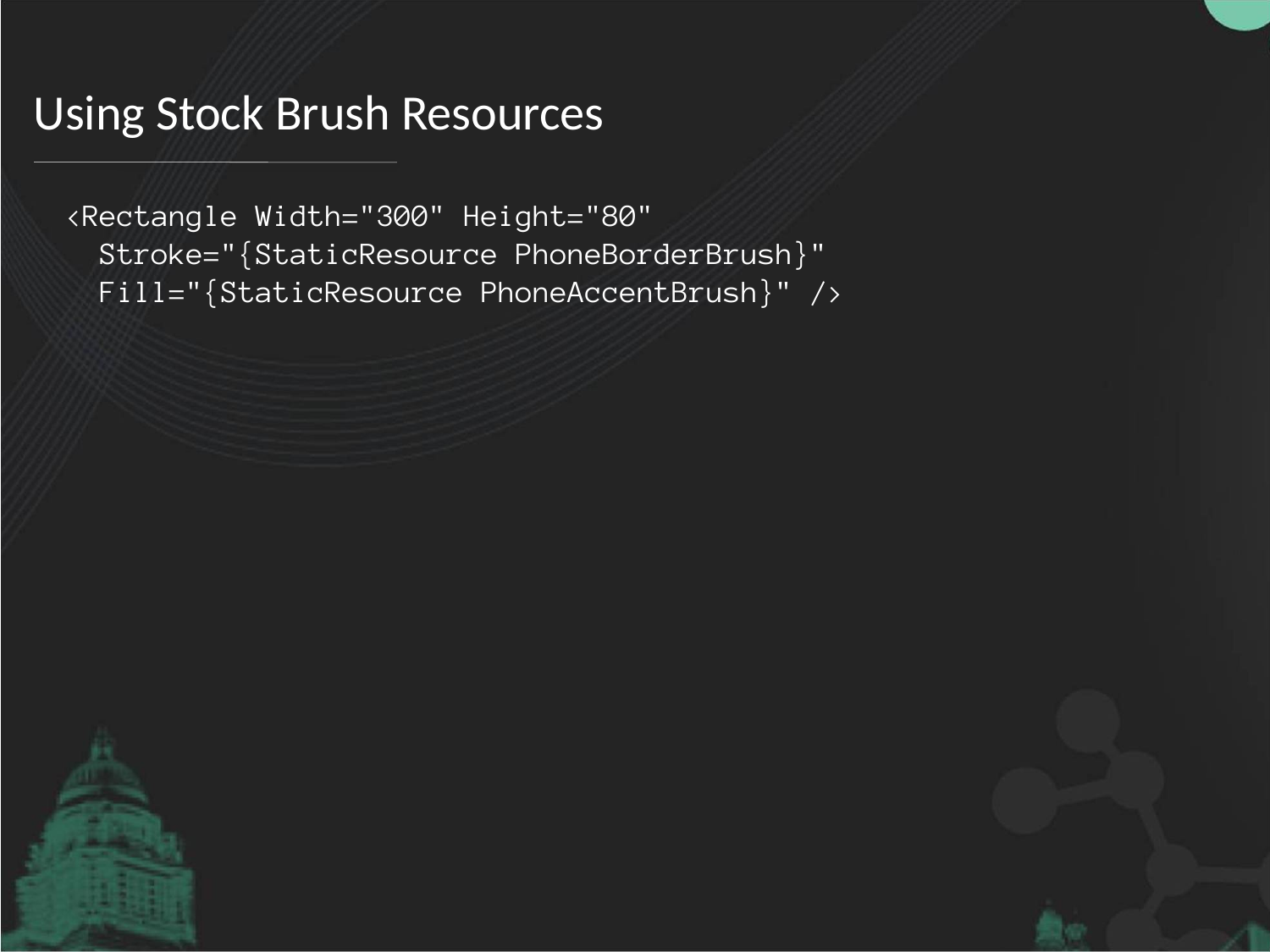

# Using Stock Brush Resources
<Rectangle Width="300" Height="80"
  Stroke="{StaticResource PhoneBorderBrush}"
  Fill="{StaticResource PhoneAccentBrush}" />